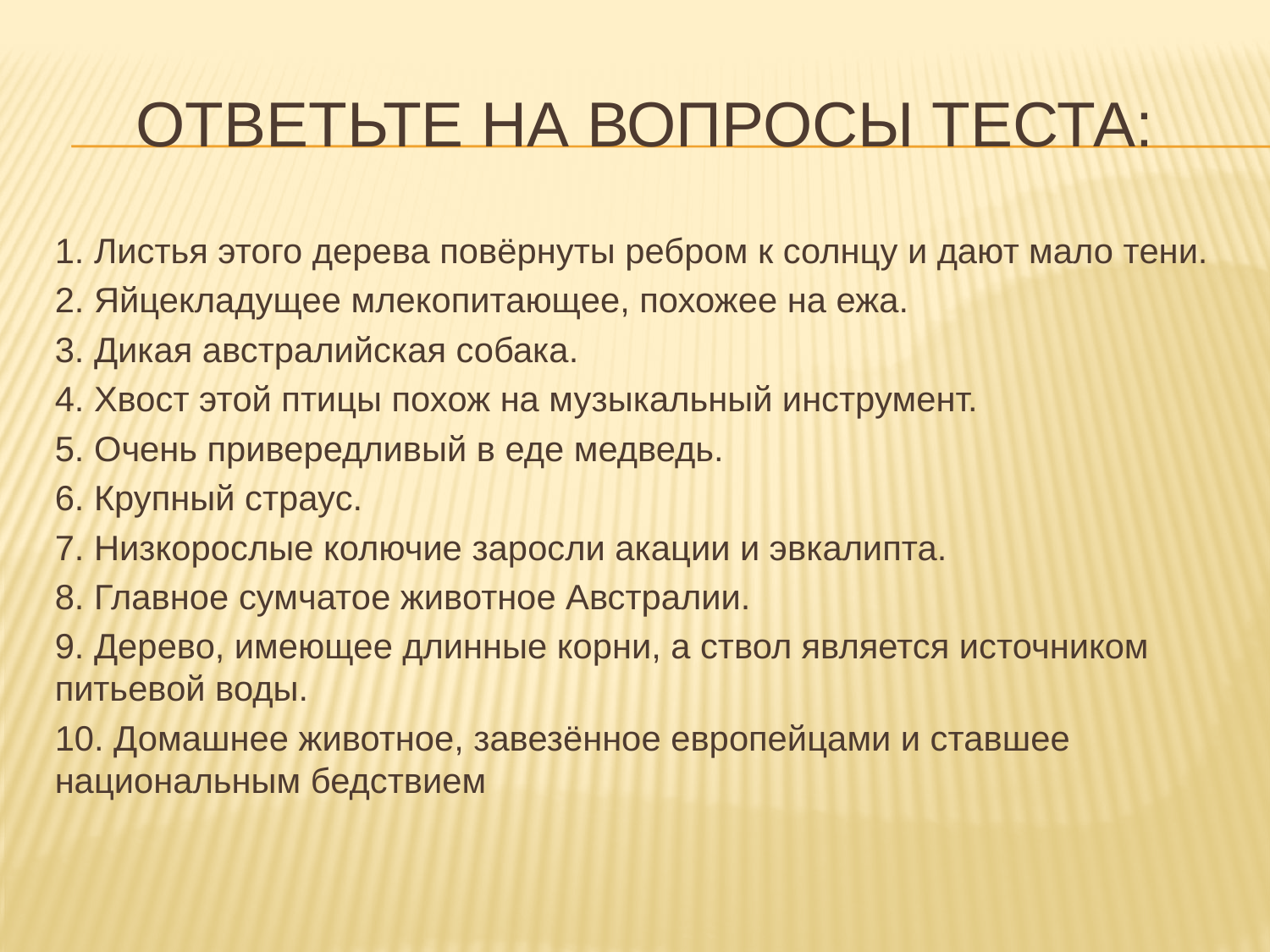

# Ответьте на вопросы теста:
1. Листья этого дерева повёрнуты ребром к солнцу и дают мало тени.
2. Яйцекладущее млекопитающее, похожее на ежа.
3. Дикая австралийская собака.
4. Хвост этой птицы похож на музыкальный инструмент.
5. Очень привередливый в еде медведь.
6. Крупный страус.
7. Низкорослые колючие заросли акации и эвкалипта.
8. Главное сумчатое животное Австралии.
9. Дерево, имеющее длинные корни, а ствол является источником питьевой воды.
10. Домашнее животное, завезённое европейцами и ставшее национальным бедствием